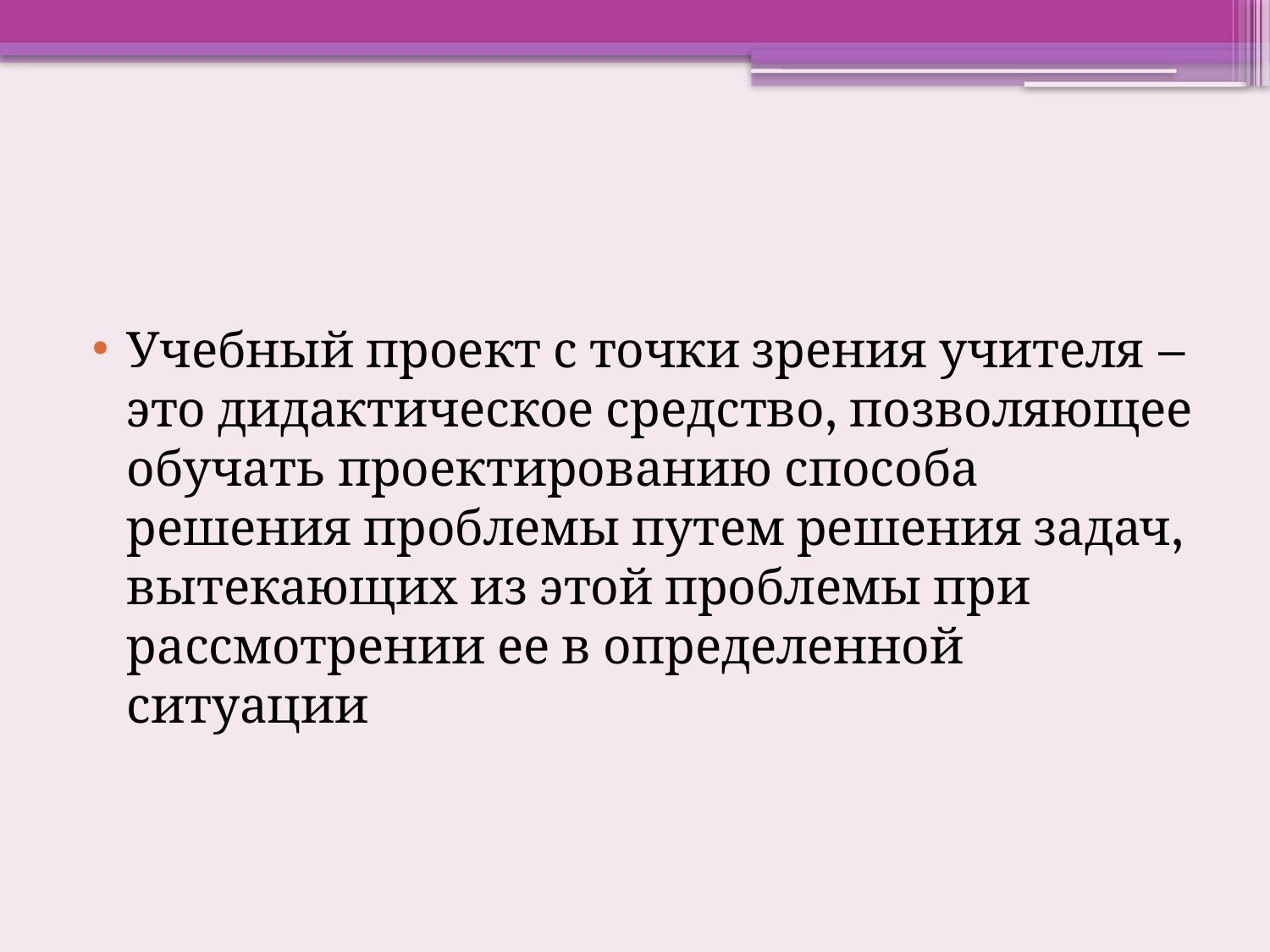

#
Учебный проект с точки зрения учителя – это дидактическое средство, позволяющее обучать проектированию способа решения проблемы путем решения задач, вытекающих из этой проблемы при рассмотрении ее в определенной ситуации